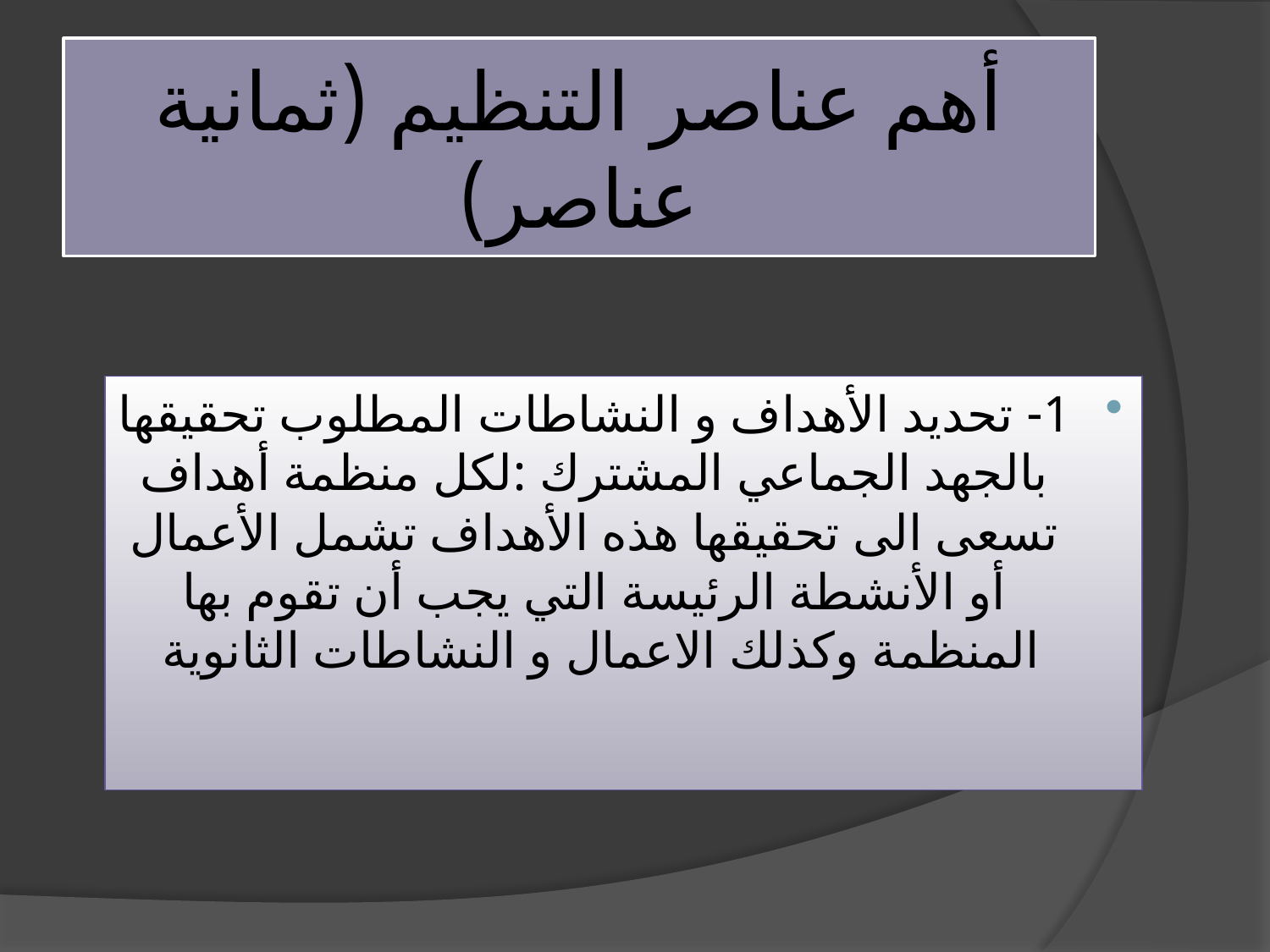

# أهم عناصر التنظيم (ثمانية عناصر)
1- تحديد الأهداف و النشاطات المطلوب تحقيقها بالجهد الجماعي المشترك :لكل منظمة أهداف تسعى الى تحقيقها هذه الأهداف تشمل الأعمال أو الأنشطة الرئيسة التي يجب أن تقوم بها المنظمة وكذلك الاعمال و النشاطات الثانوية